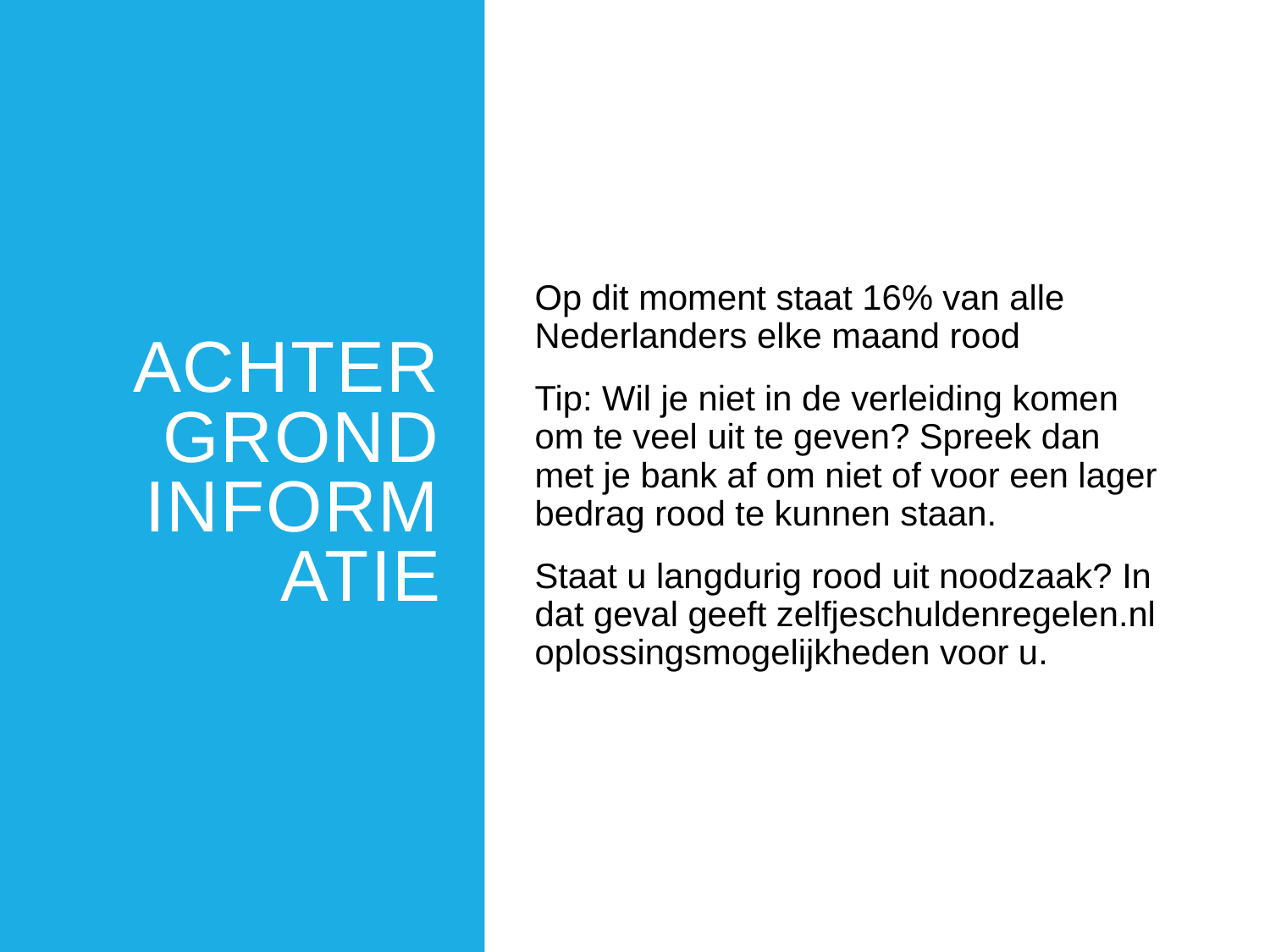

# Achtergrond informatie
Op dit moment staat 16% van alle Nederlanders elke maand rood
Tip: Wil je niet in de verleiding komen om te veel uit te geven? Spreek dan met je bank af om niet of voor een lager bedrag rood te kunnen staan.
Staat u langdurig rood uit noodzaak? In dat geval geeft zelfjeschuldenregelen.nl oplossingsmogelijkheden voor u.